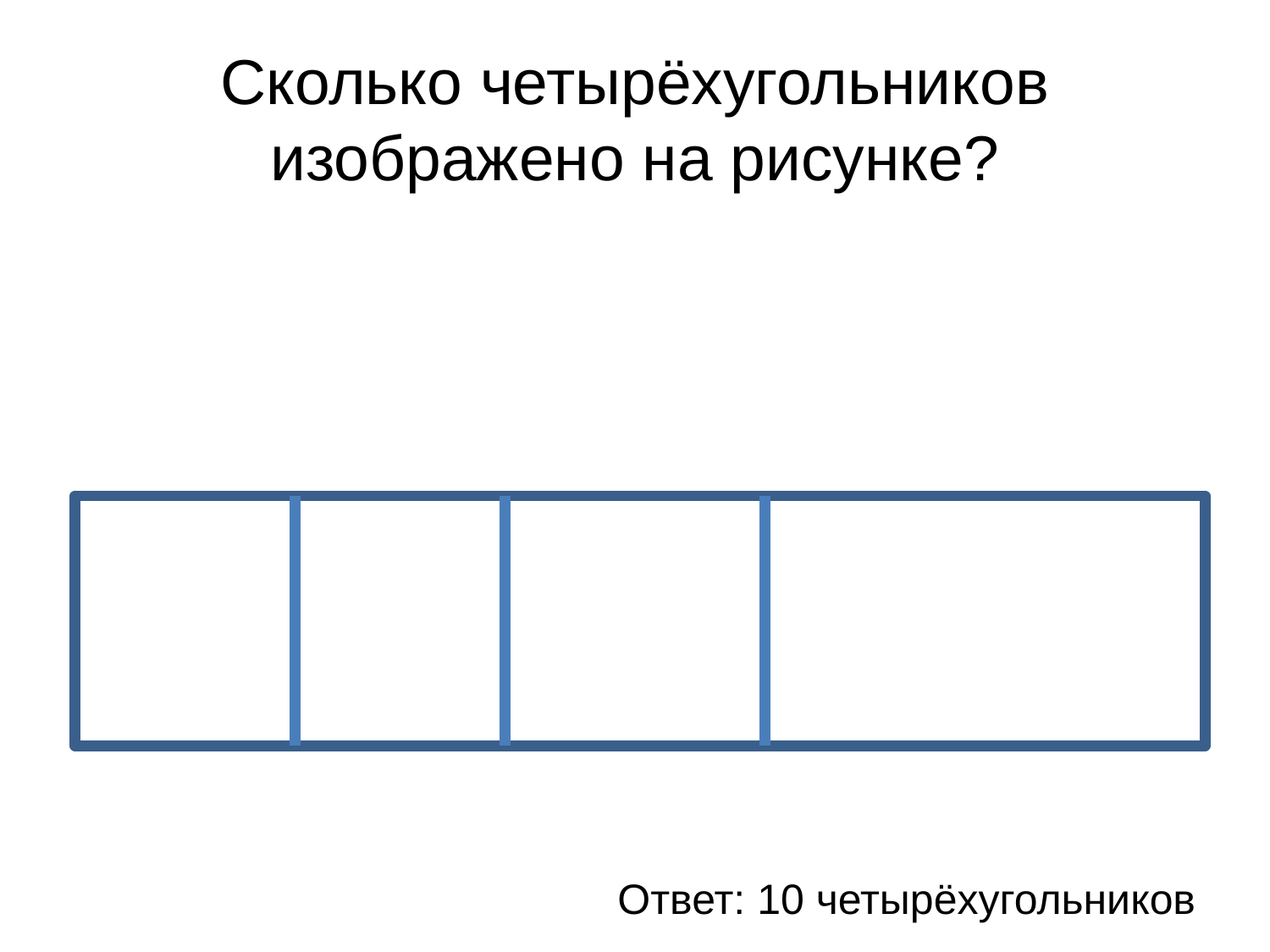

# Сколько четырёхугольников изображено на рисунке?

Ответ: 10 четырёхугольников